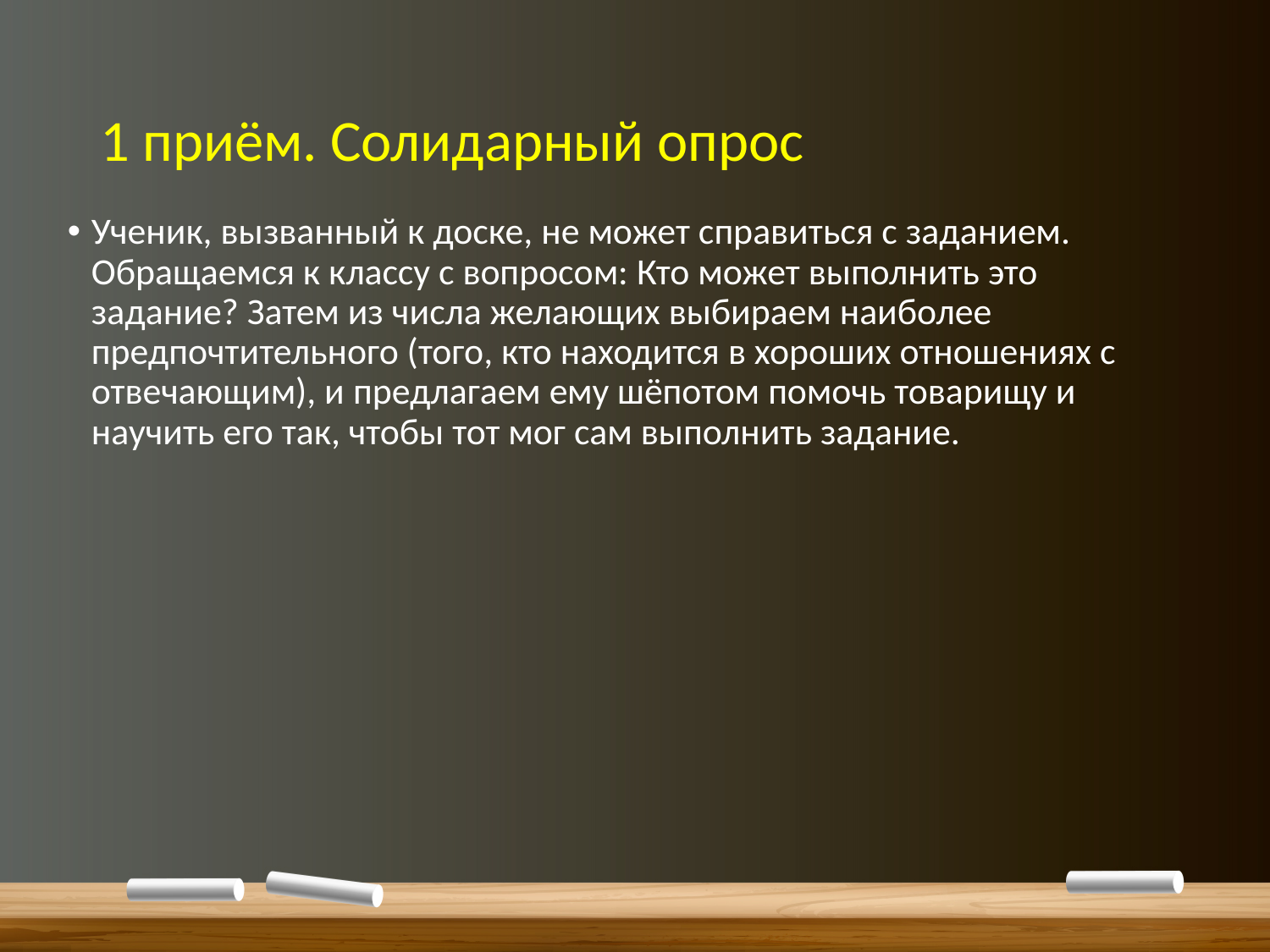

# 1 приём. Солидарный опрос
Ученик, вызванный к доске, не может справиться с заданием. Обращаемся к классу с вопросом: Кто может выполнить это задание? Затем из числа желающих выбираем наиболее предпочтительного (того, кто находится в хороших отношениях с отвечающим), и предлагаем ему шёпотом помочь товарищу и научить его так, чтобы тот мог сам выполнить задание.